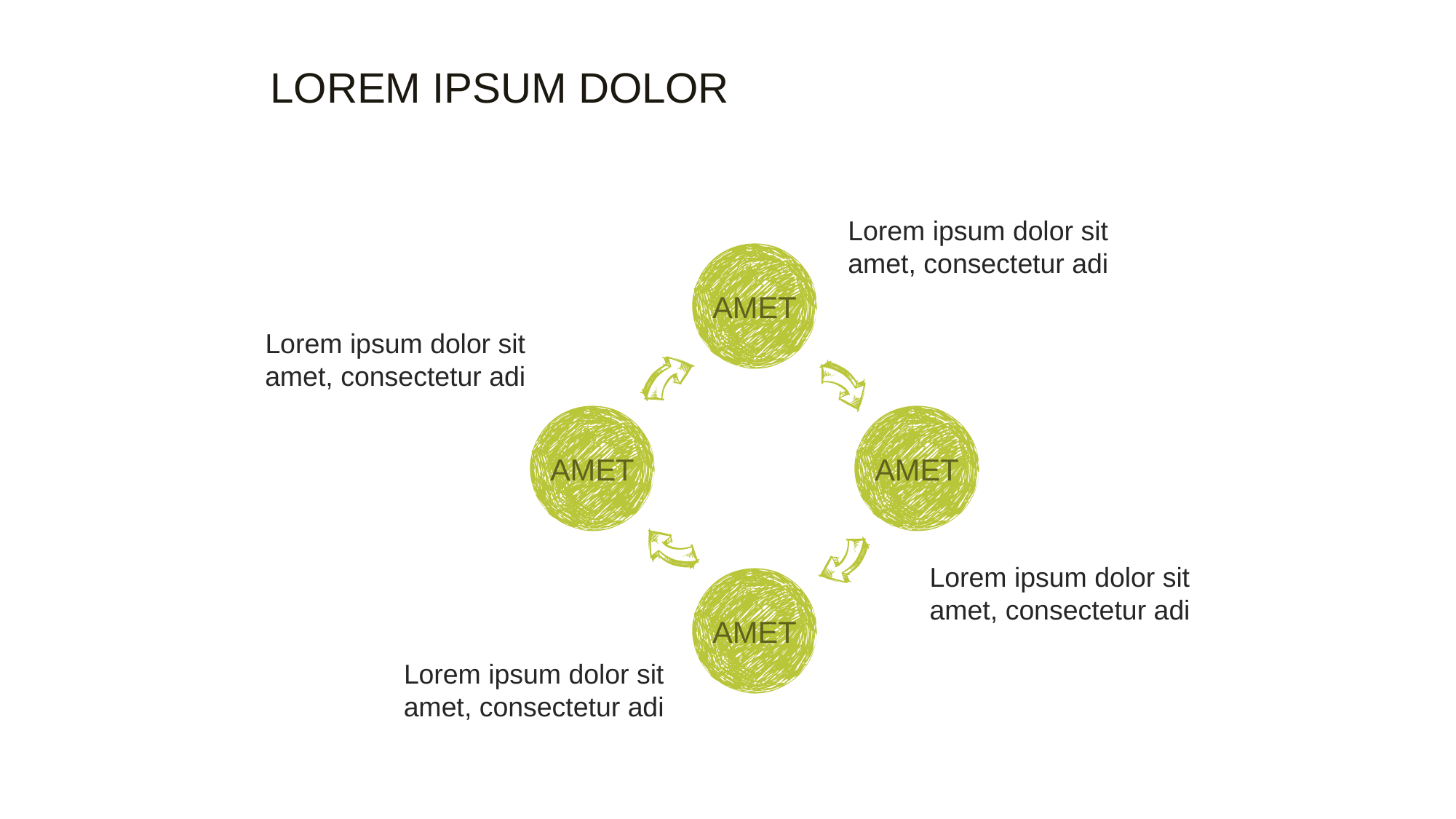

LOREM IPSUM DOLOR
Lorem ipsum dolor sit amet, consectetur adi
AMET
Lorem ipsum dolor sit amet, consectetur adi

AMET
AMET

Lorem ipsum dolor sit amet, consectetur adi
AMET
Lorem ipsum dolor sit amet, consectetur adi